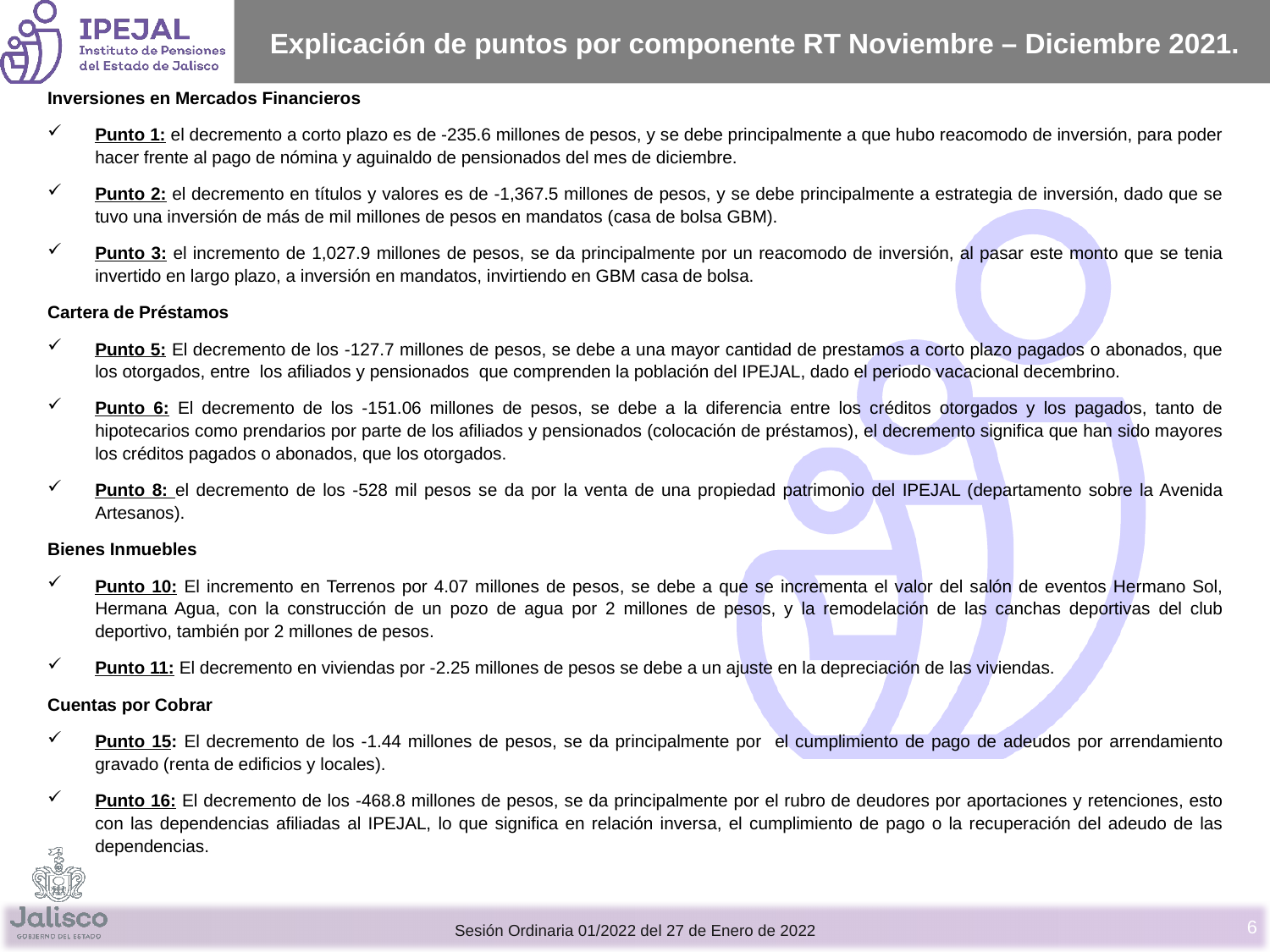

# Explicación de puntos por componente RT Noviembre – Diciembre 2021.
Inversiones en Mercados Financieros
Punto 1: el decremento a corto plazo es de -235.6 millones de pesos, y se debe principalmente a que hubo reacomodo de inversión, para poder hacer frente al pago de nómina y aguinaldo de pensionados del mes de diciembre.
Punto 2: el decremento en títulos y valores es de -1,367.5 millones de pesos, y se debe principalmente a estrategia de inversión, dado que se tuvo una inversión de más de mil millones de pesos en mandatos (casa de bolsa GBM).
Punto 3: el incremento de 1,027.9 millones de pesos, se da principalmente por un reacomodo de inversión, al pasar este monto que se tenia invertido en largo plazo, a inversión en mandatos, invirtiendo en GBM casa de bolsa.
Cartera de Préstamos
Punto 5: El decremento de los -127.7 millones de pesos, se debe a una mayor cantidad de prestamos a corto plazo pagados o abonados, que los otorgados, entre  los afiliados y pensionados  que comprenden la población del IPEJAL, dado el periodo vacacional decembrino.
Punto 6: El decremento de los -151.06 millones de pesos, se debe a la diferencia entre los créditos otorgados y los pagados, tanto de hipotecarios como prendarios por parte de los afiliados y pensionados (colocación de préstamos), el decremento significa que han sido mayores los créditos pagados o abonados, que los otorgados.
Punto 8: el decremento de los -528 mil pesos se da por la venta de una propiedad patrimonio del IPEJAL (departamento sobre la Avenida Artesanos).
Bienes Inmuebles
Punto 10: El incremento en Terrenos por 4.07 millones de pesos, se debe a que se incrementa el valor del salón de eventos Hermano Sol, Hermana Agua, con la construcción de un pozo de agua por 2 millones de pesos, y la remodelación de las canchas deportivas del club deportivo, también por 2 millones de pesos.
Punto 11: El decremento en viviendas por -2.25 millones de pesos se debe a un ajuste en la depreciación de las viviendas.
Cuentas por Cobrar
Punto 15: El decremento de los -1.44 millones de pesos, se da principalmente por  el cumplimiento de pago de adeudos por arrendamiento gravado (renta de edificios y locales).
Punto 16: El decremento de los -468.8 millones de pesos, se da principalmente por el rubro de deudores por aportaciones y retenciones, esto con las dependencias afiliadas al IPEJAL, lo que significa en relación inversa, el cumplimiento de pago o la recuperación del adeudo de las dependencias.
6
Sesión Ordinaria 01/2022 del 27 de Enero de 2022